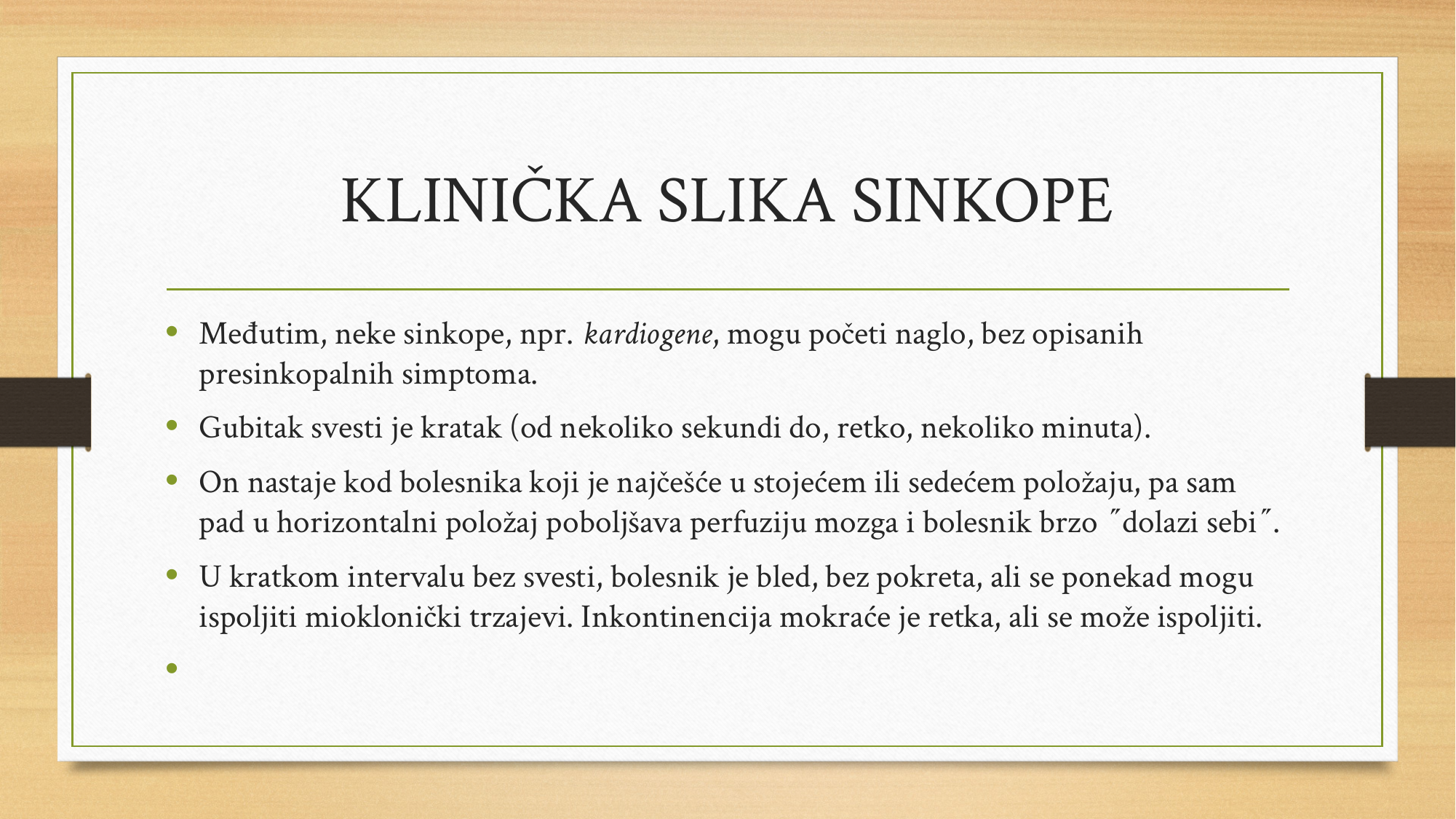

# KLINIČKA SLIKA SINKOPE
Međutim, neke sinkope, npr. kardiogene, mogu početi naglo, bez opisanih presinkopalnih simptoma.
Gubitak svesti je kratak (od nekoliko sekundi do, retko, nekoliko minuta).
On nastaje kod bolesnika koji je najčešće u stojećem ili sedećem položaju, pa sam pad u horizontalni položaj poboljšava perfuziju mozga i bolesnik brzo ″dolazi sebi″.
U kratkom intervalu bez svesti, bolesnik je bled, bez pokreta, ali se ponekad mogu ispoljiti mioklonički trzajevi. Inkontinencija mokraće je retka, ali se može ispoljiti.